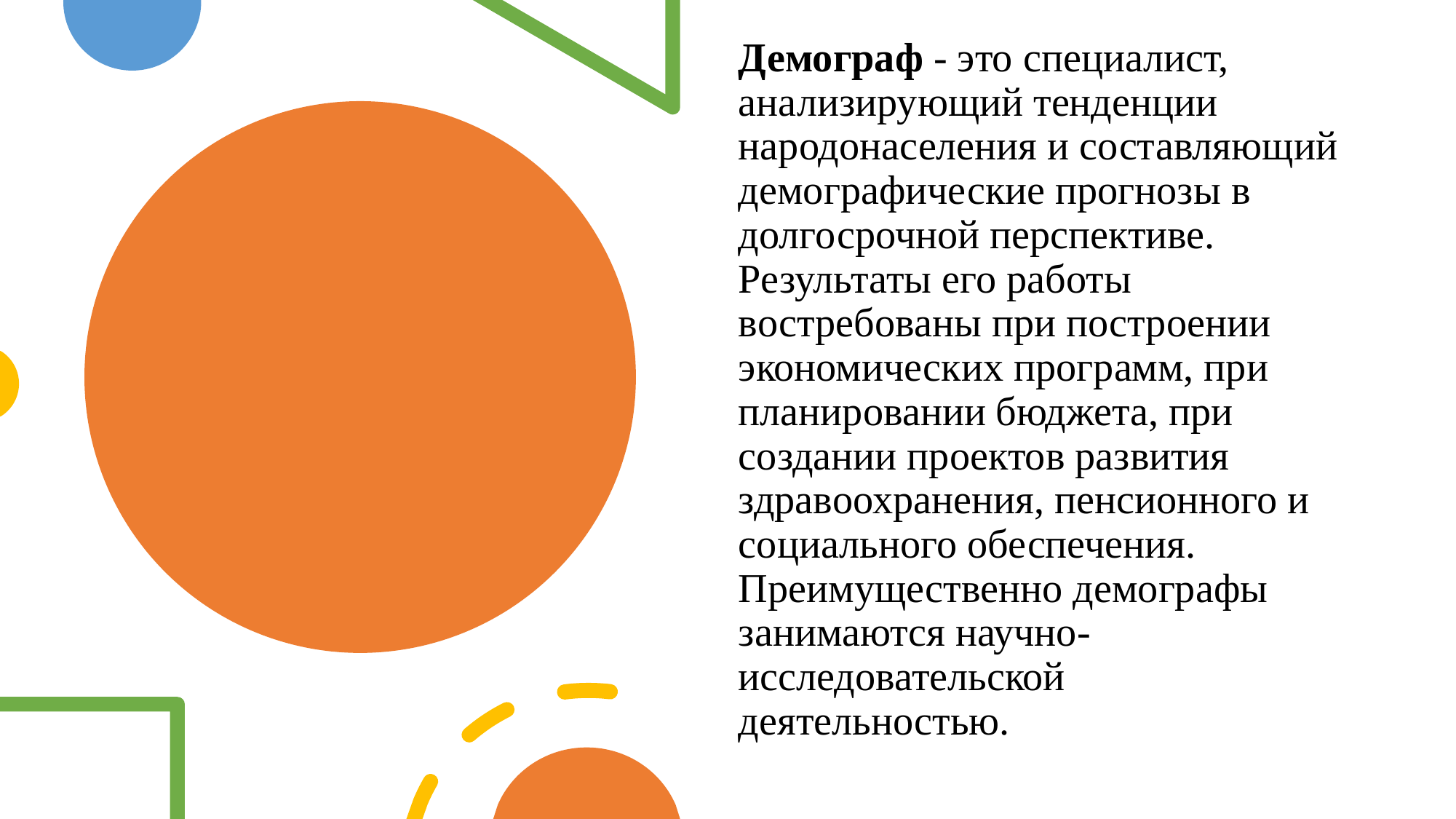

Демограф - это специалист, анализирующий тенденции народонаселения и составляющий демографические прогнозы в долгосрочной перспективе. Результаты его работы востребованы при построении экономических программ, при планировании бюджета, при создании проектов развития здравоохранения, пенсионного и социального обеспечения. Преимущественно демографы занимаются научно-исследовательской деятельностью.